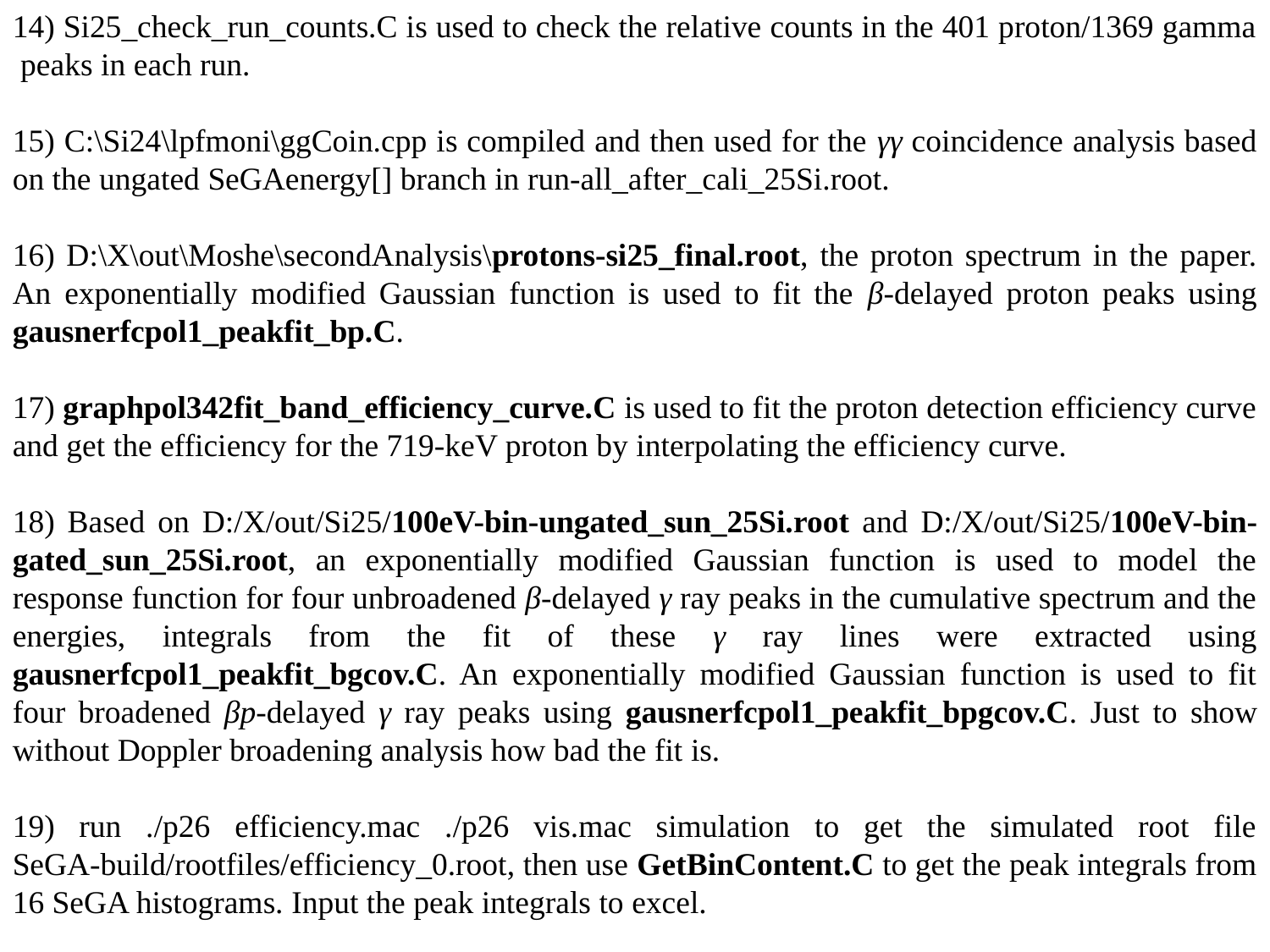

14) Si25_check_run_counts.C is used to check the relative counts in the 401 proton/1369 gamma  peaks in each run.

15) C:\Si24\lpfmoni\ggCoin.cpp is compiled and then used for the γγ coincidence analysis based on the ungated SeGAenergy[] branch in run-all_after_cali_25Si.root.

16) D:\X\out\Moshe\secondAnalysis\protons-si25_final.root, the proton spectrum in the paper. An exponentially modified Gaussian function is used to fit the β-delayed proton peaks using gausnerfcpol1_peakfit_bp.C.

17) graphpol342fit_band_efficiency_curve.C is used to fit the proton detection efficiency curve and get the efficiency for the 719-keV proton by interpolating the efficiency curve.

18) Based on D:/X/out/Si25/100eV-bin-ungated_sun_25Si.root and D:/X/out/Si25/100eV-bin-gated_sun_25Si.root, an exponentially modified Gaussian function is used to model the response function for four unbroadened β-delayed γ ray peaks in the cumulative spectrum and the energies, integrals from the fit of these γ ray lines were extracted using gausnerfcpol1_peakfit_bgcov.C. An exponentially modified Gaussian function is used to fit four broadened βp-delayed γ ray peaks using gausnerfcpol1_peakfit_bpgcov.C. Just to show without Doppler broadening analysis how bad the fit is.

19) run ./p26 efficiency.mac ./p26 vis.mac simulation to get the simulated root file SeGA-build/rootfiles/efficiency_0.root, then use GetBinContent.C to get the peak integrals from 16 SeGA histograms. Input the peak integrals to excel.